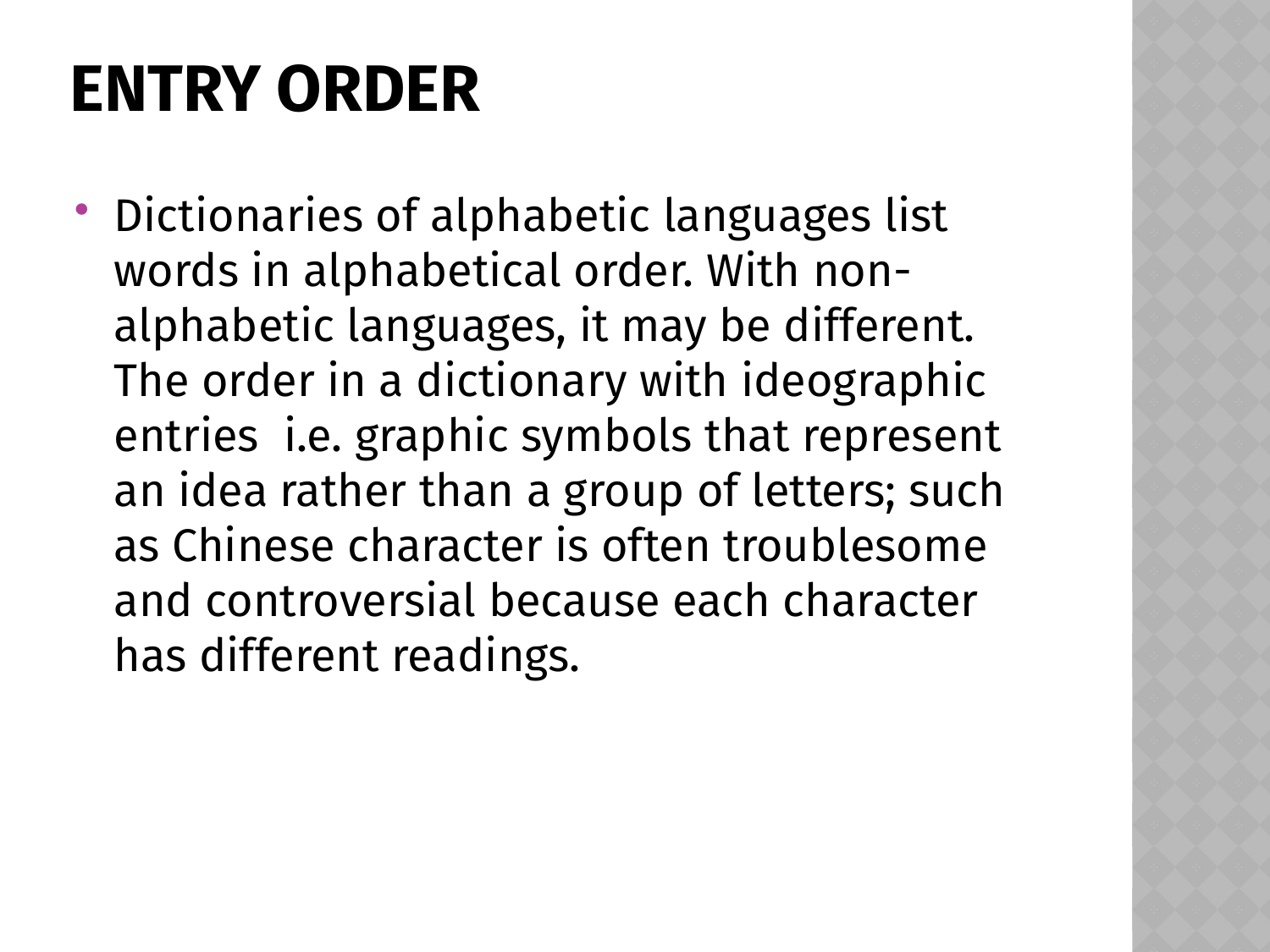

# Entry order
Dictionaries of alphabetic languages list words in alphabetical order. With non-alphabetic languages, it may be different. The order in a dictionary with ideographic entries  i.e. graphic symbols that represent an idea rather than a group of letters; such as Chinese character is often troublesome and controversial because each character has different readings.